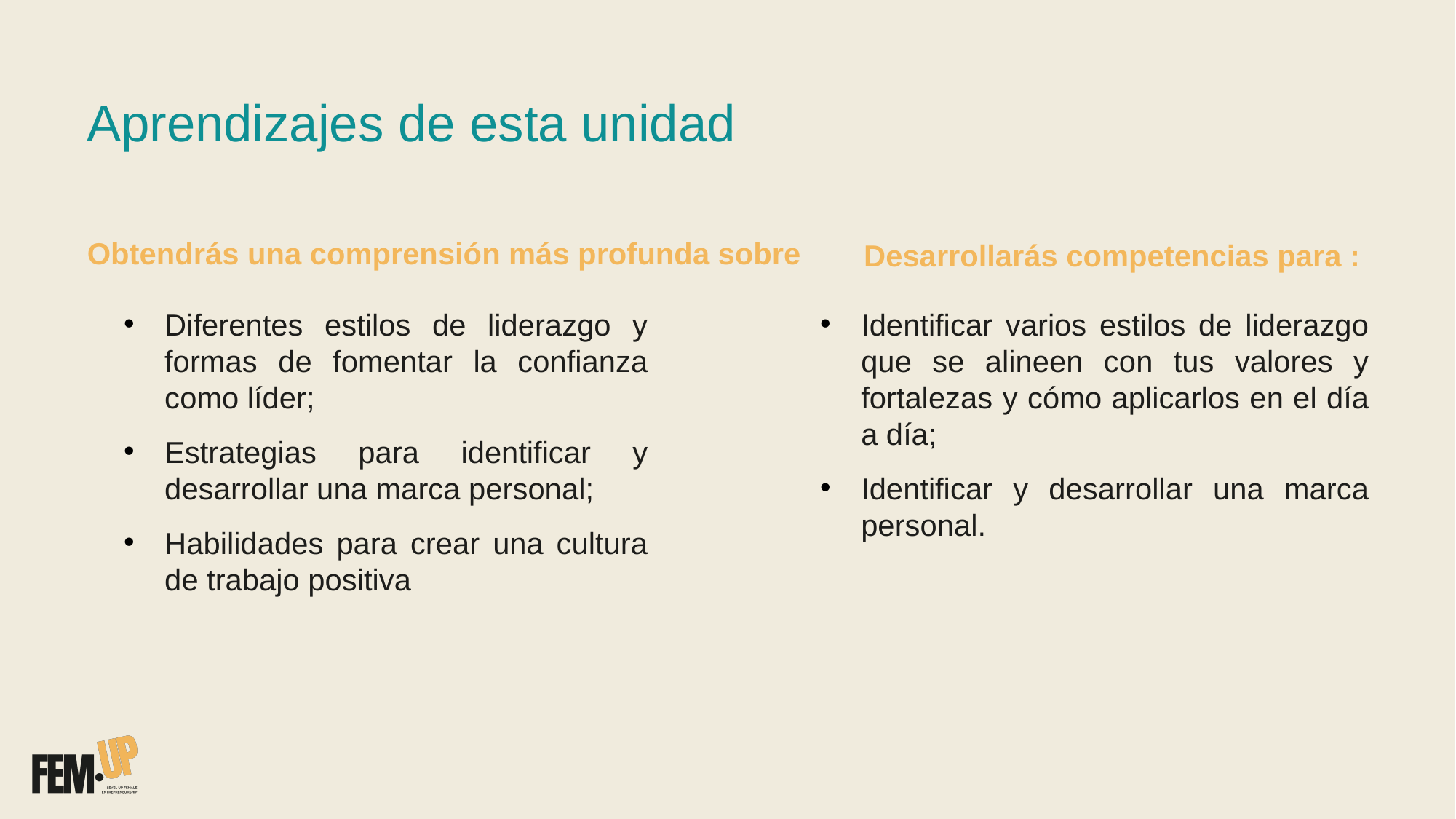

# Aprendizajes de esta unidad
Obtendrás una comprensión más profunda sobre
Desarrollarás competencias para :

Diferentes estilos de liderazgo y formas de fomentar la confianza como líder;
Estrategias para identificar y desarrollar una marca personal;
Habilidades para crear una cultura de trabajo positiva
Identificar varios estilos de liderazgo que se alineen con tus valores y fortalezas y cómo aplicarlos en el día a día;
Identificar y desarrollar una marca personal.